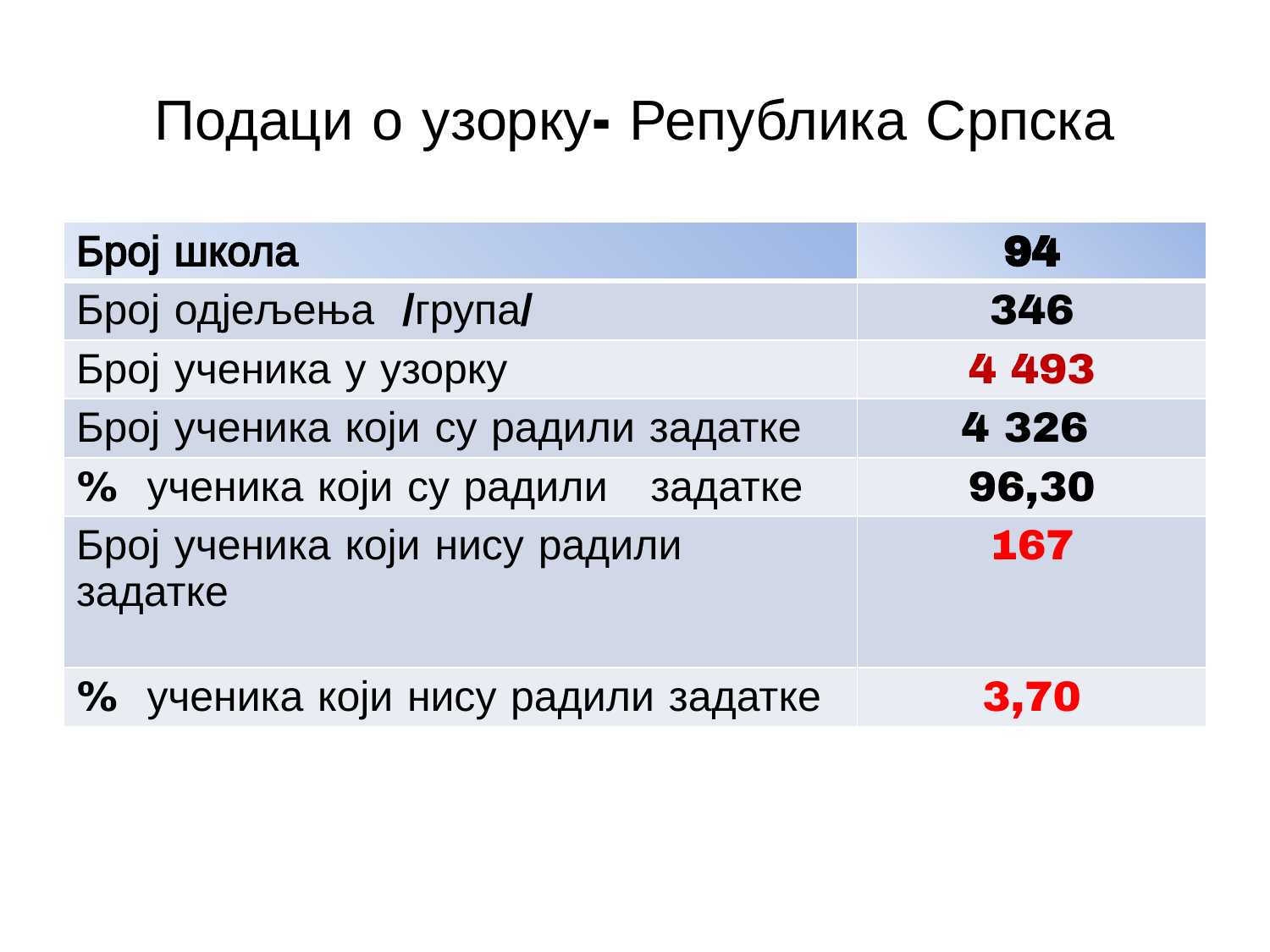

# Подаци о узорку- Република Српска
| Број школа | 94 |
| --- | --- |
| Број одјељења /група/ | 346 |
| Број ученика у узорку | 4 493 |
| Број ученика који су радили задатке | 4 326 |
| % ученика који су радили задатке | 96,30 |
| Број ученика који нису радили задатке | 167 |
| % ученика који нису радили задатке | 3,70 |